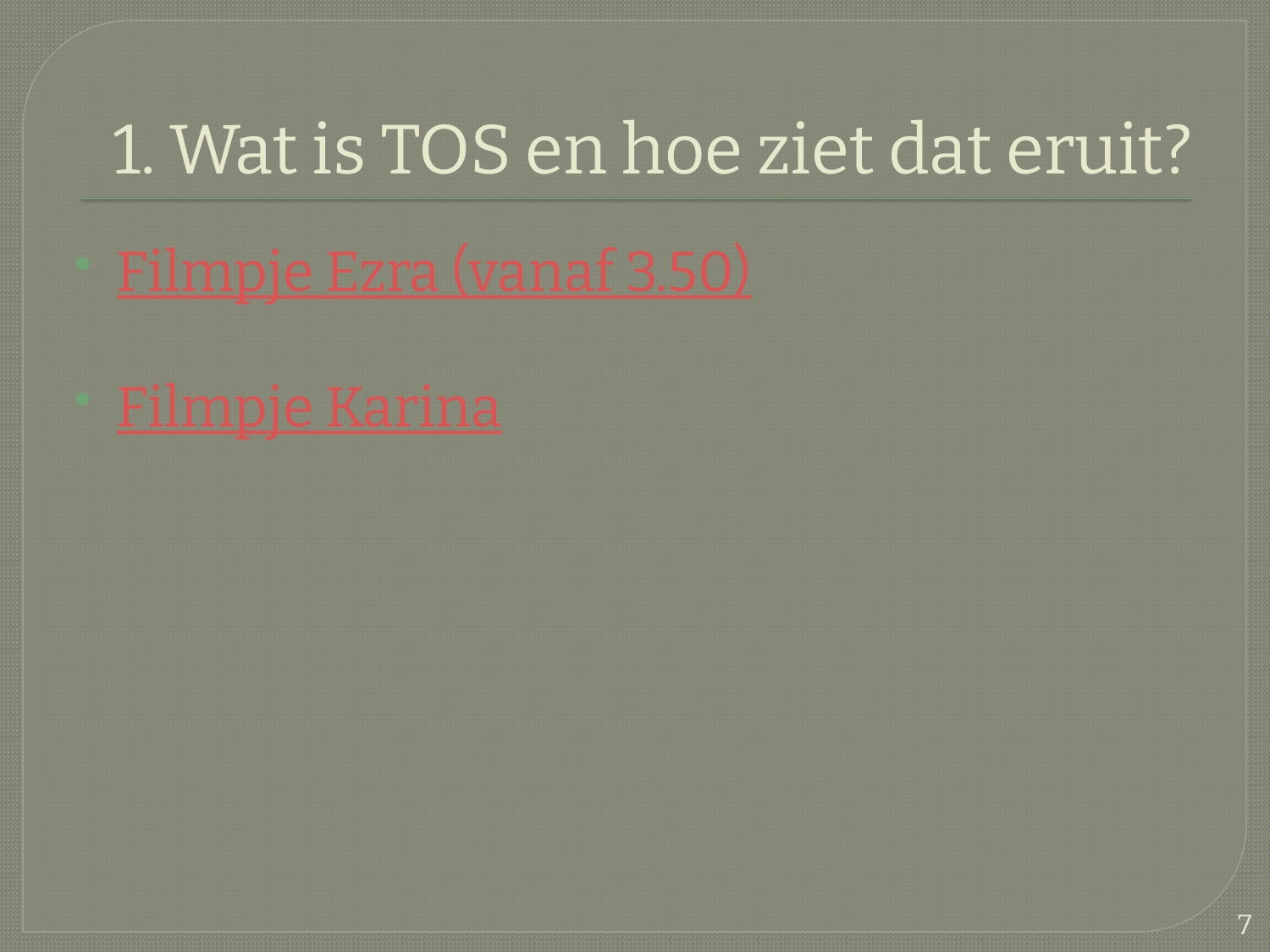

# 1. Wat is TOS en hoe ziet dat eruit?
Filmpje Ezra (vanaf 3.50)

Filmpje Karina

7